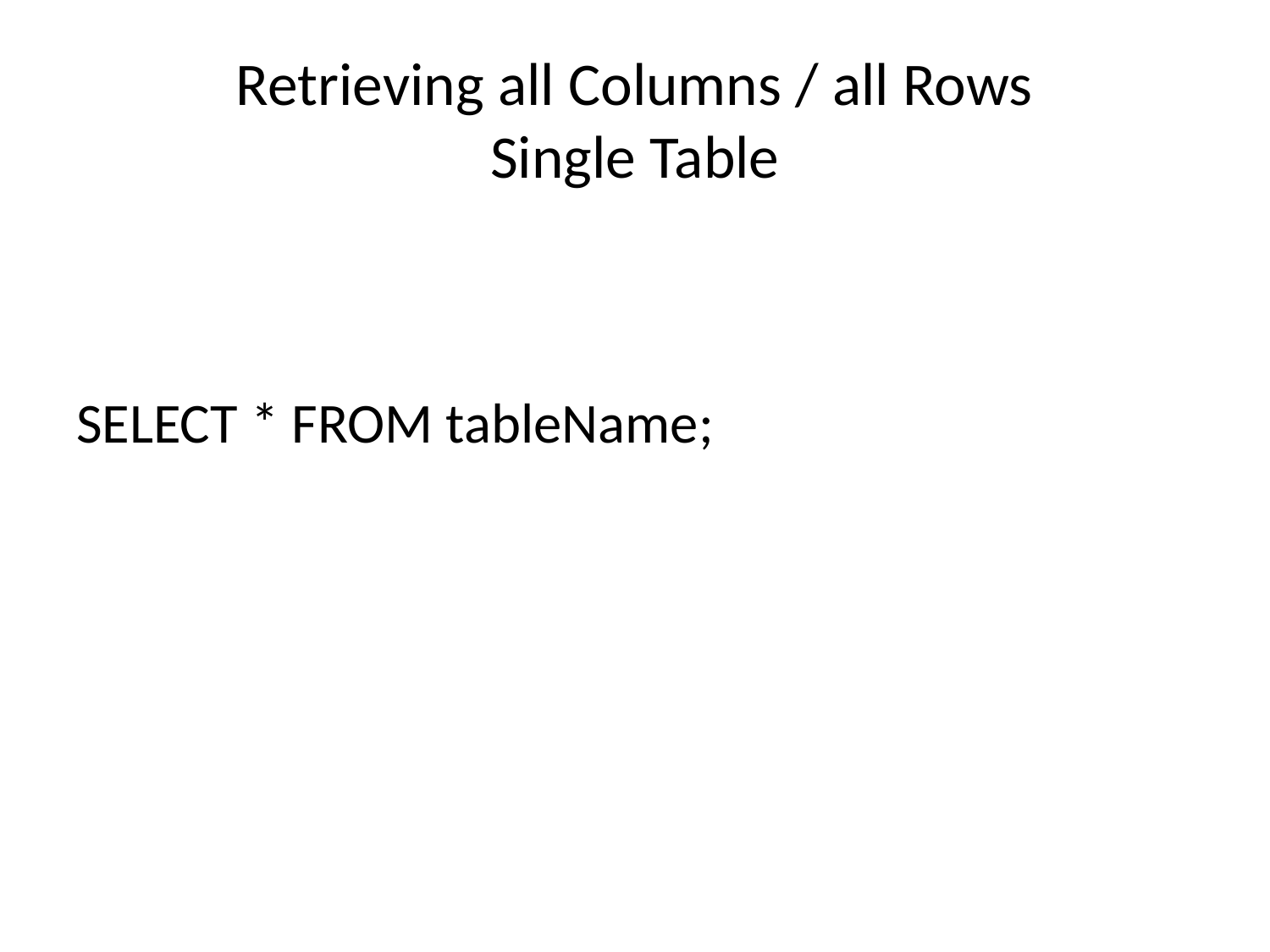

# Retrieving all Columns / all Rows Single Table

SELECT * FROM tableName;